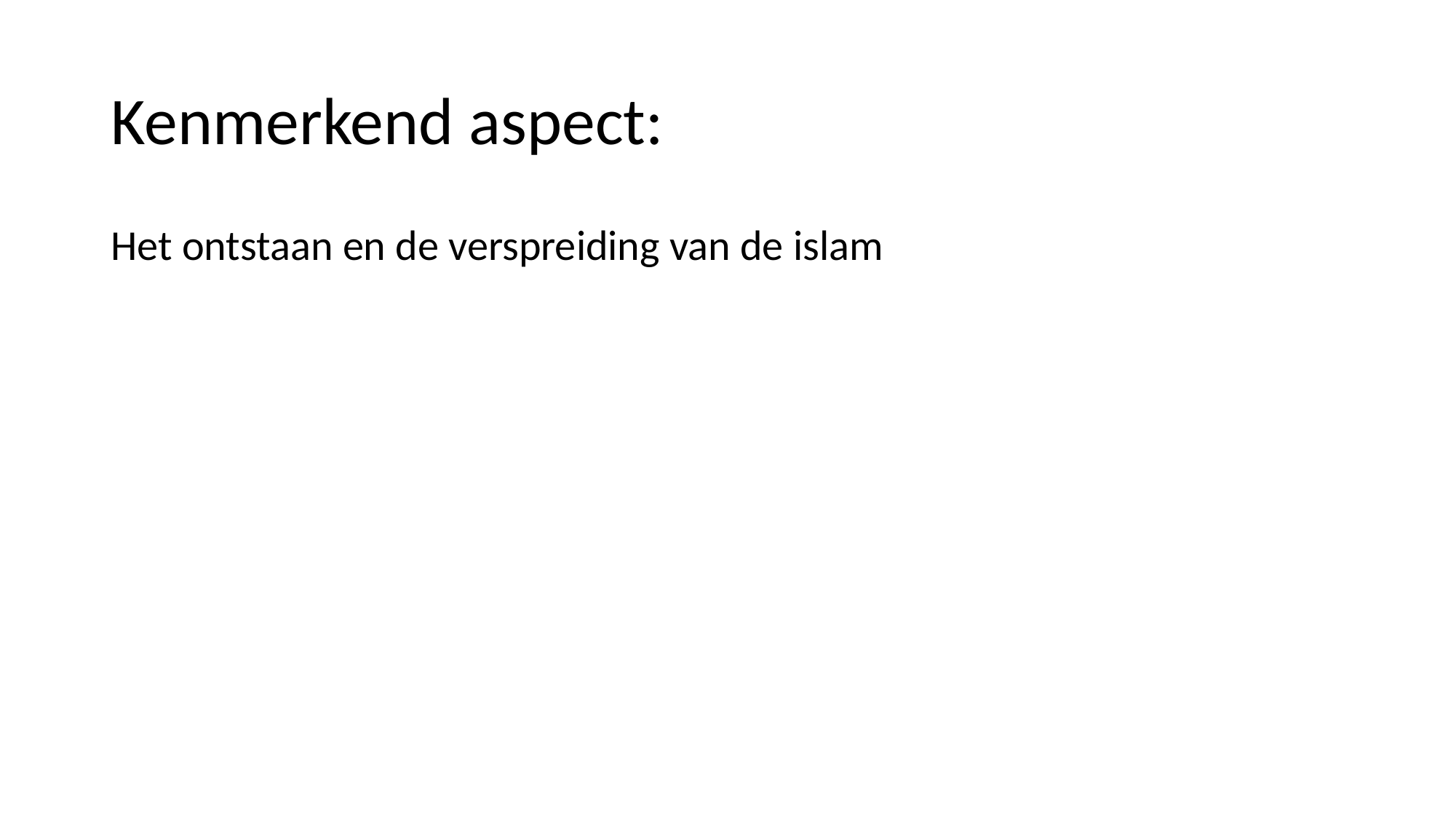

# Kenmerkend aspect:
Het ontstaan en de verspreiding van de islam